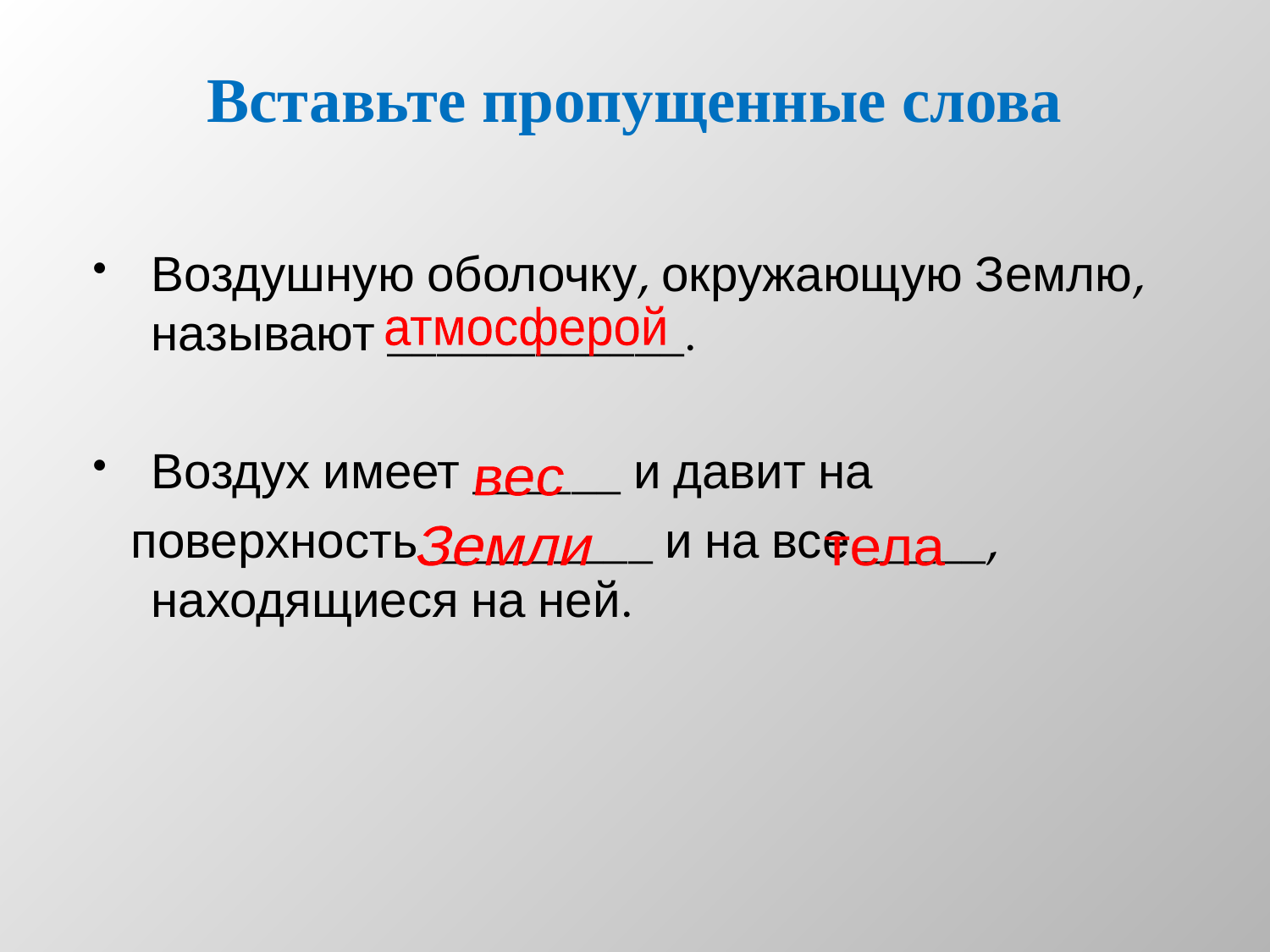

# Вставьте пропущенные слова
Воздушную оболочку, окружающую Землю, называют ____________.

Воздух имеет ______ и давит на
   поверхность _________ и на все _____, находящиеся на ней.

атмосферой
вес
Земли
тела